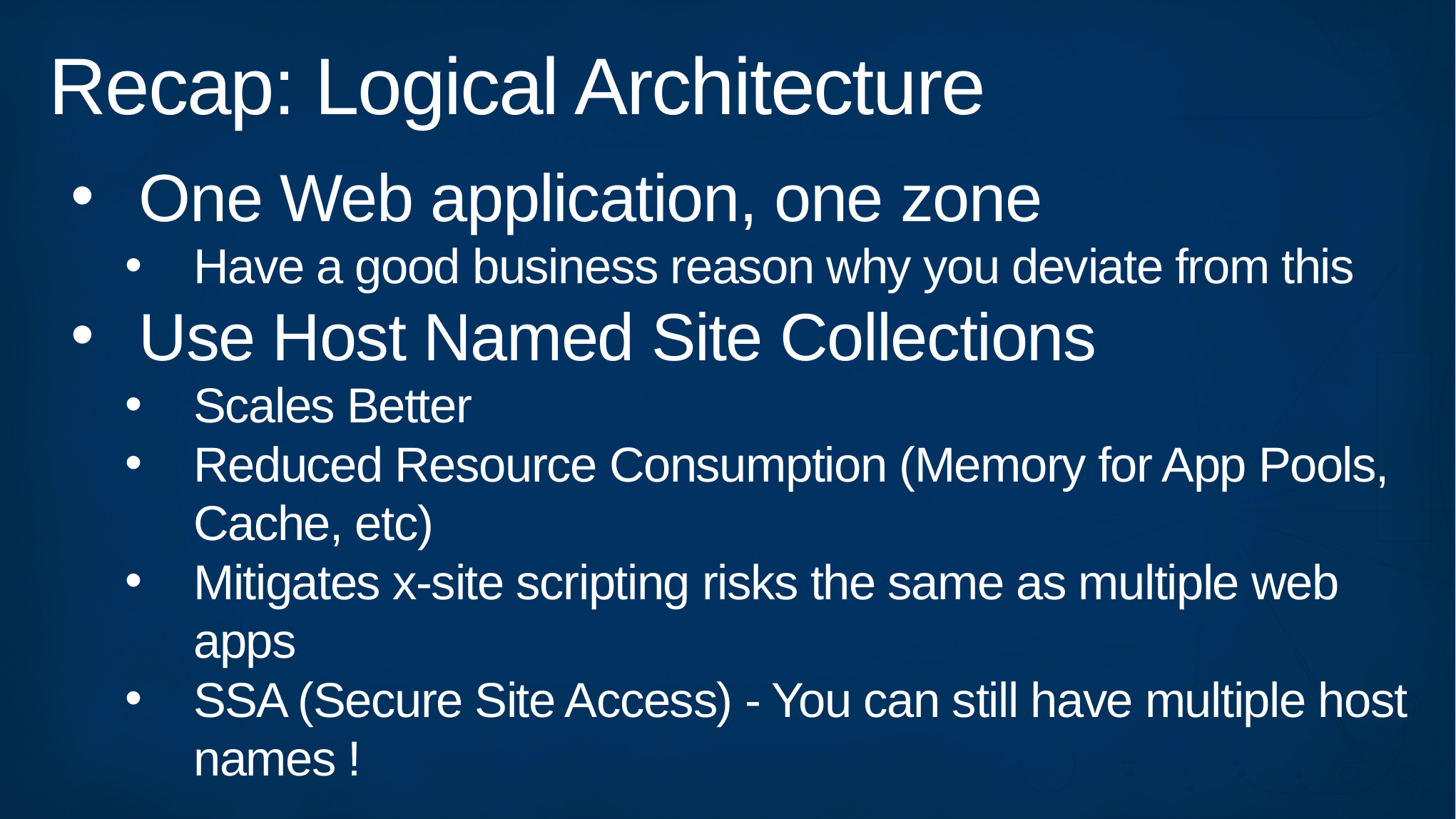

# Recap: Logical Architecture
One Web application, one zone
Have a good business reason why you deviate from this
Use Host Named Site Collections
Scales Better
Reduced Resource Consumption (Memory for App Pools, Cache, etc)
Mitigates x-site scripting risks the same as multiple web apps
SSA (Secure Site Access) - You can still have multiple host names !